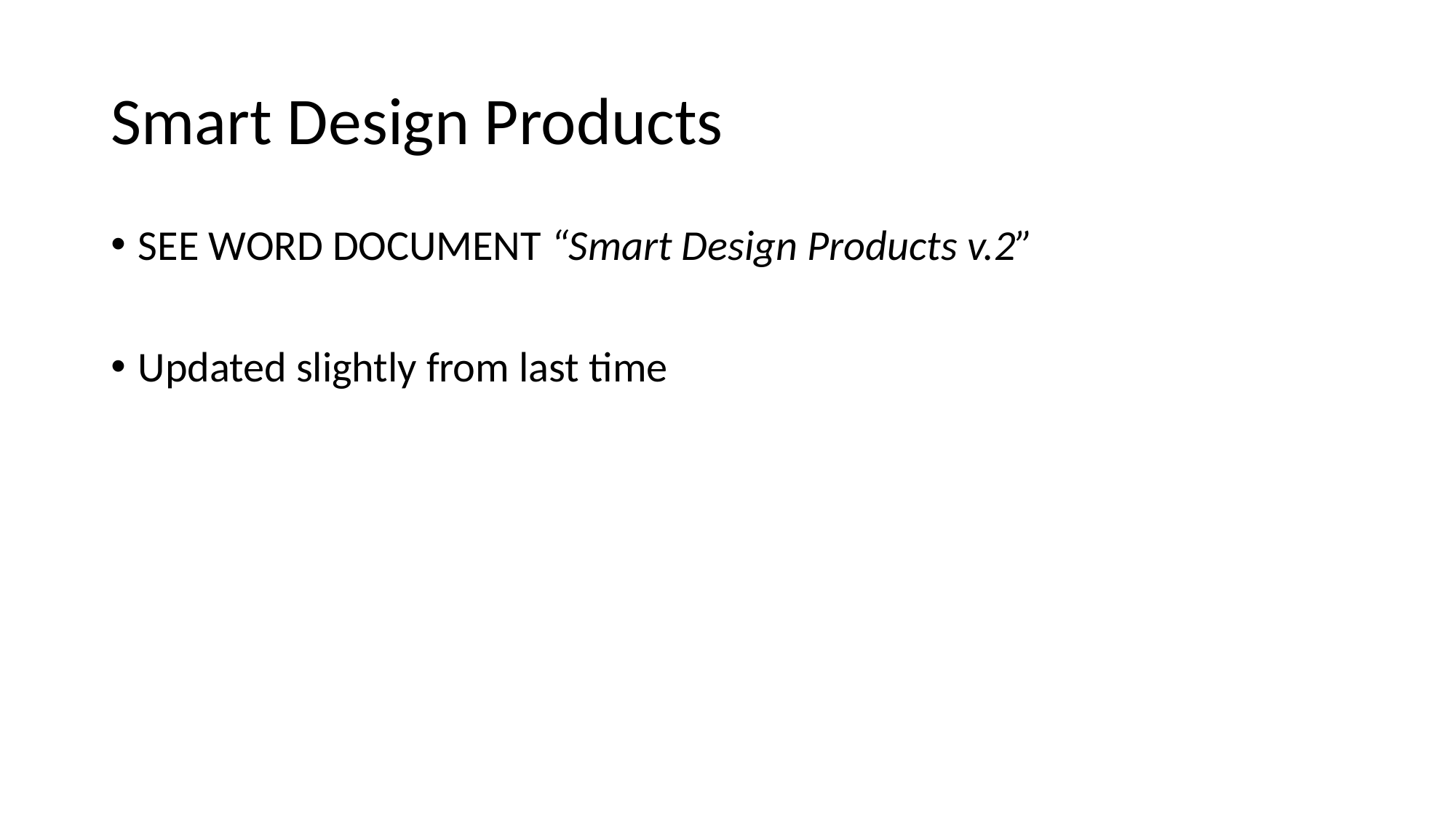

# Smart Design Products
SEE WORD DOCUMENT “Smart Design Products v.2”

Updated slightly from last time